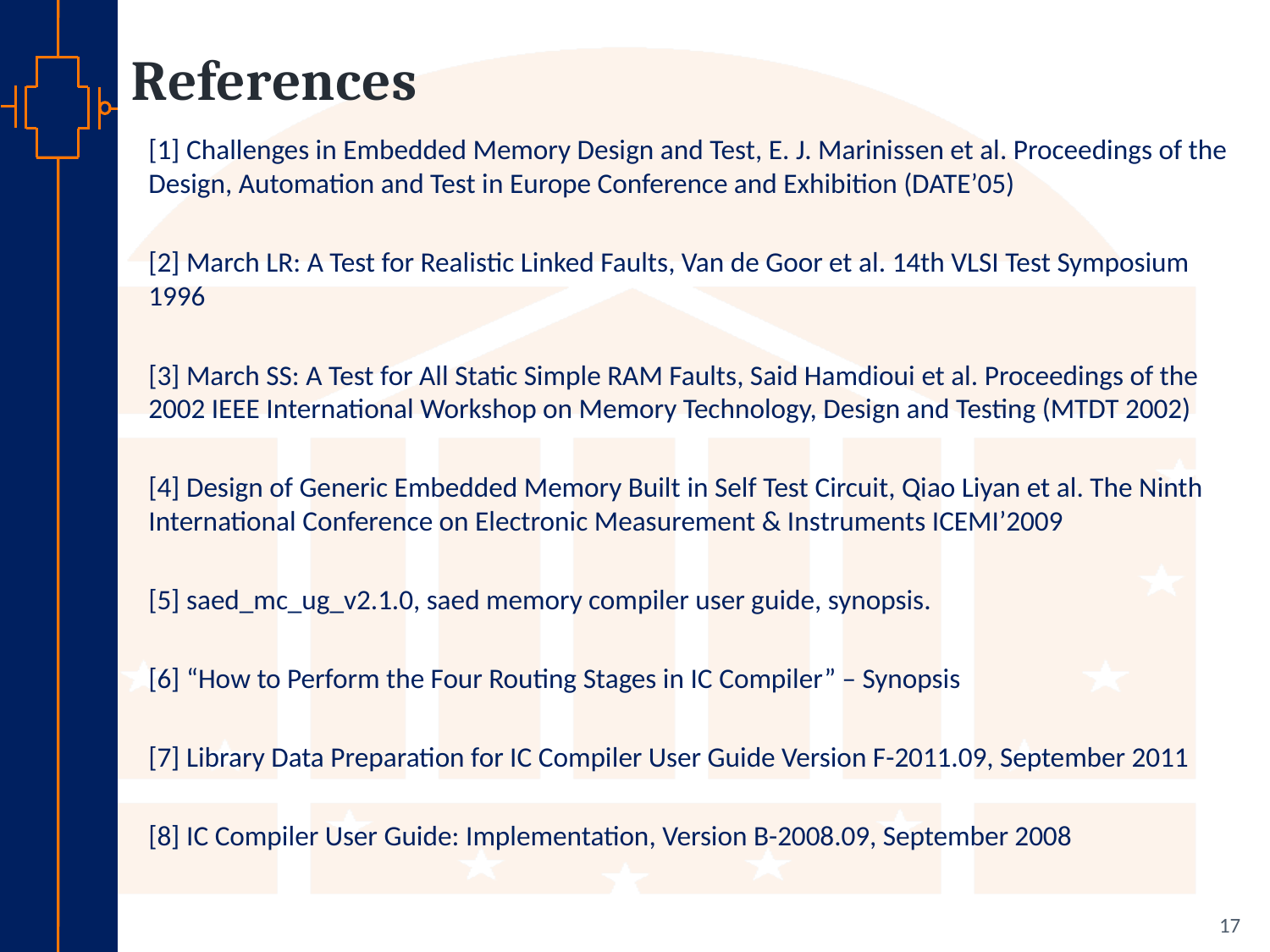

# References
[1] Challenges in Embedded Memory Design and Test, E. J. Marinissen et al. Proceedings of the Design, Automation and Test in Europe Conference and Exhibition (DATE’05)

[2] March LR: A Test for Realistic Linked Faults, Van de Goor et al. 14th VLSI Test Symposium 1996

[3] March SS: A Test for All Static Simple RAM Faults, Said Hamdioui et al. Proceedings of the 2002 IEEE International Workshop on Memory Technology, Design and Testing (MTDT 2002)

[4] Design of Generic Embedded Memory Built in Self Test Circuit, Qiao Liyan et al. The Ninth International Conference on Electronic Measurement & Instruments ICEMI’2009

[5] saed_mc_ug_v2.1.0, saed memory compiler user guide, synopsis.

[6] “How to Perform the Four Routing Stages in IC Compiler” – Synopsis

[7] Library Data Preparation for IC Compiler User Guide Version F-2011.09, September 2011

[8] IC Compiler User Guide: Implementation, Version B-2008.09, September 2008

17